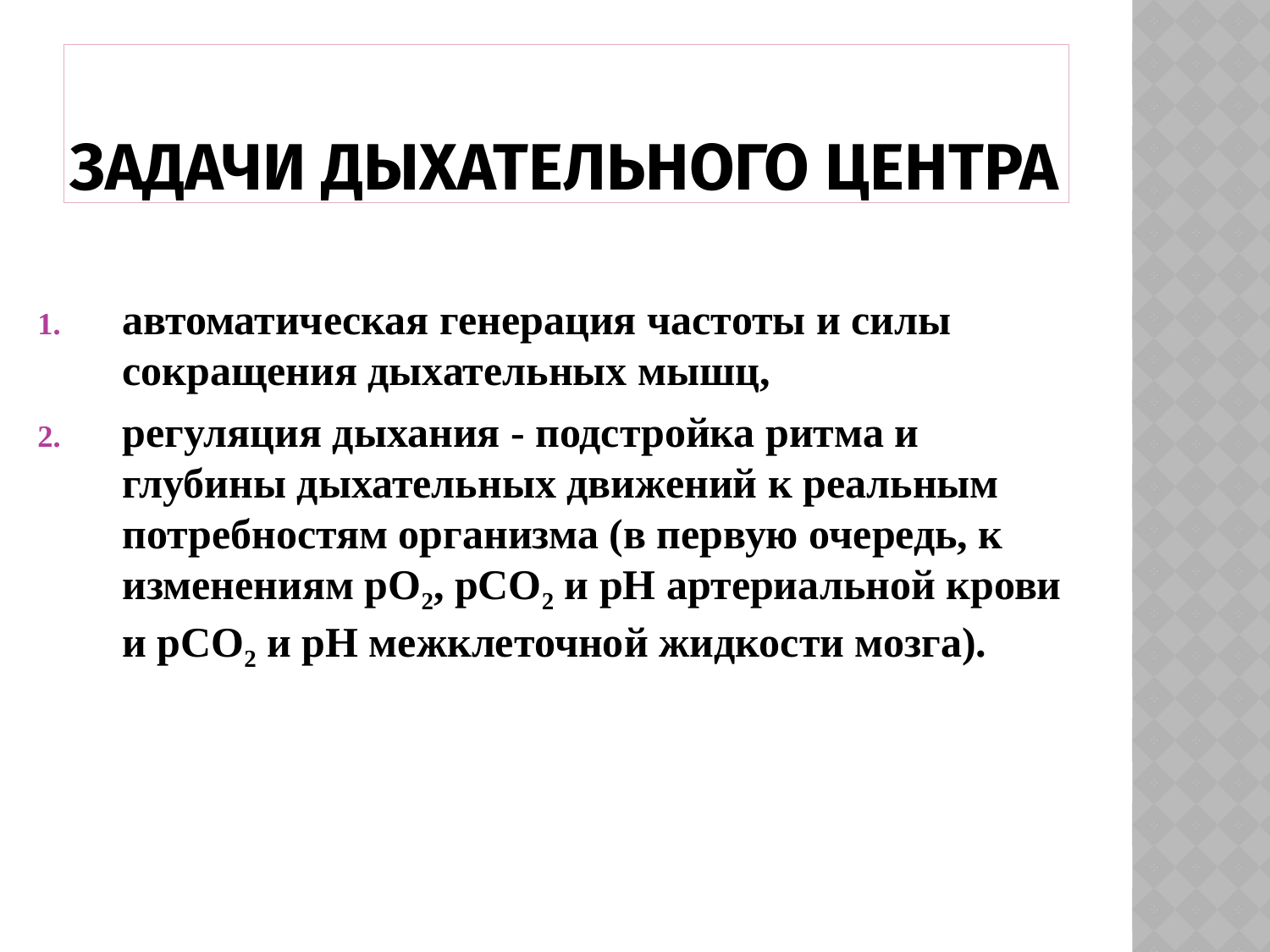

# Задачи дыхательного центра
автоматическая генерация частоты и силы сокращения дыхательных мышц,
регуляция дыхания - подстройка ритма и глубины дыхательных движений к реальным потребностям организма (в первую очередь, к изменениям рO2, рCO2 и pH артериальной крови и рCO2 и pH межклеточной жидкости мозга).